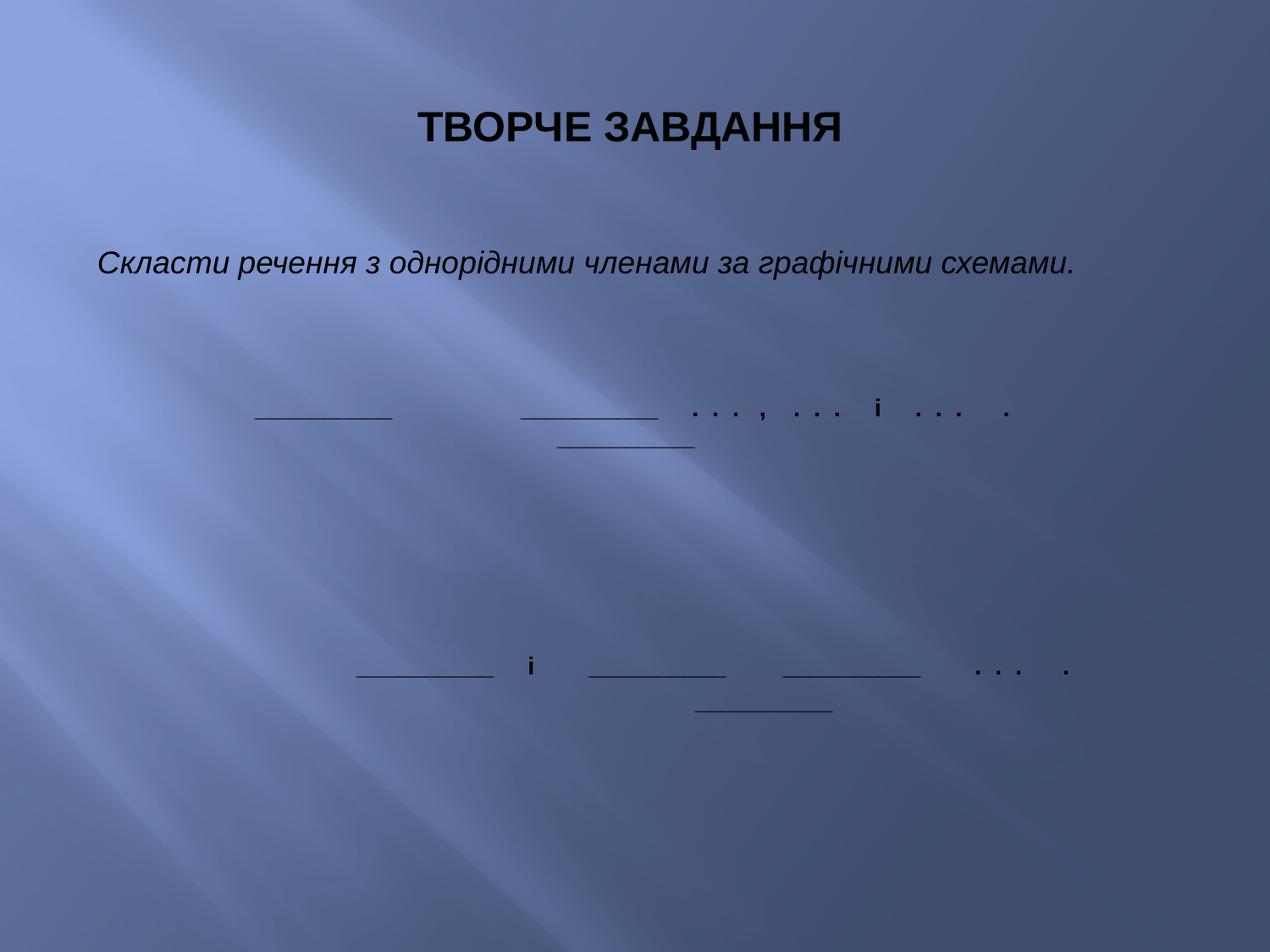

# Творче завдання
Скласти речення з однорідними членами за графічними схемами.

             __________                   __________     .  .  .   ,    .  .  .     і     .  .  .      .                      __________

                  __________     і        __________   	__________        .  .  .      .
			           __________